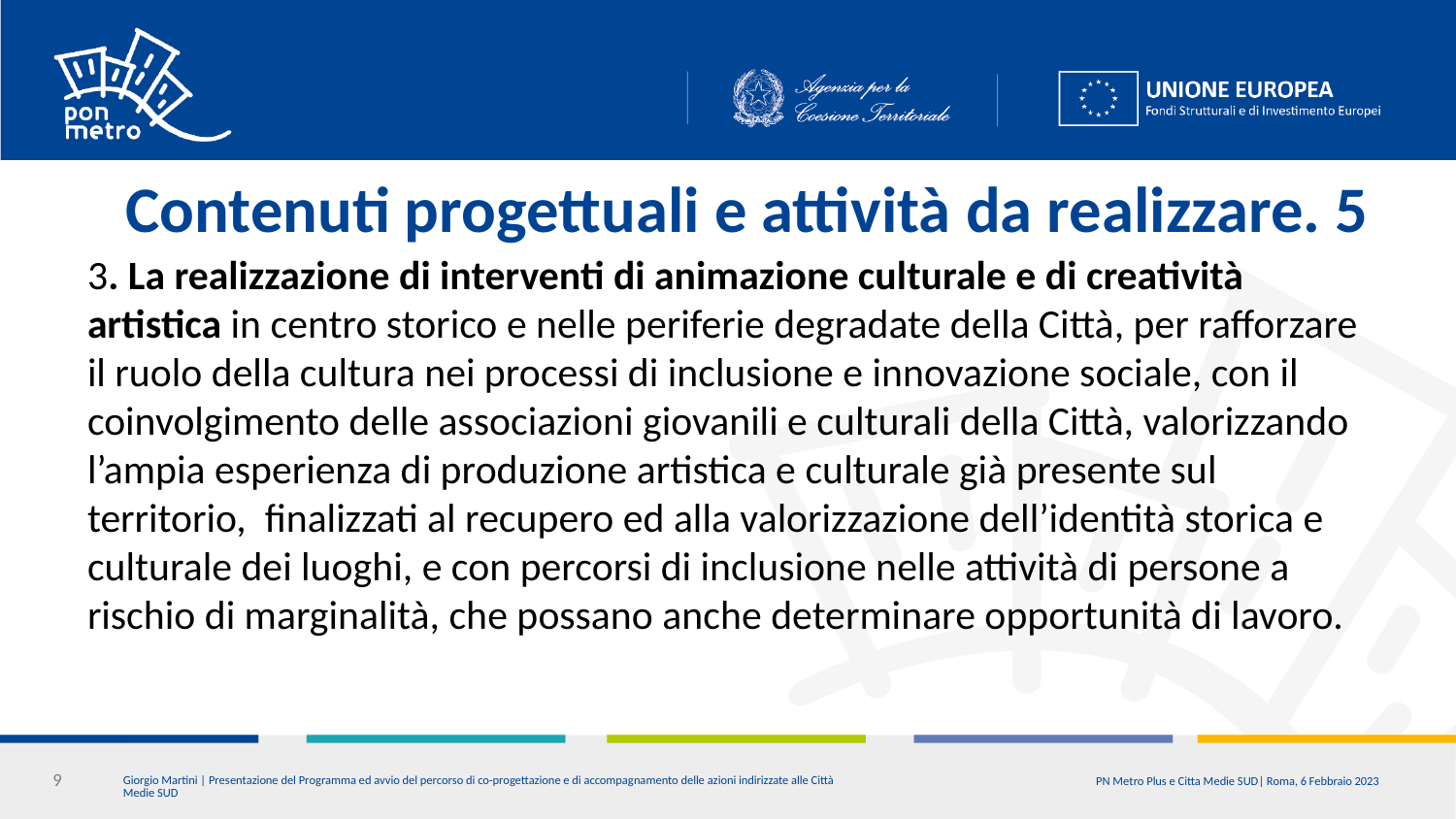

# Contenuti progettuali e attività da realizzare. 5
3. La realizzazione di interventi di animazione culturale e di creatività artistica in centro storico e nelle periferie degradate della Città, per rafforzare il ruolo della cultura nei processi di inclusione e innovazione sociale, con il coinvolgimento delle associazioni giovanili e culturali della Città, valorizzando l’ampia esperienza di produzione artistica e culturale già presente sul territorio,  finalizzati al recupero ed alla valorizzazione dell’identità storica e culturale dei luoghi, e con percorsi di inclusione nelle attività di persone a rischio di marginalità, che possano anche determinare opportunità di lavoro.